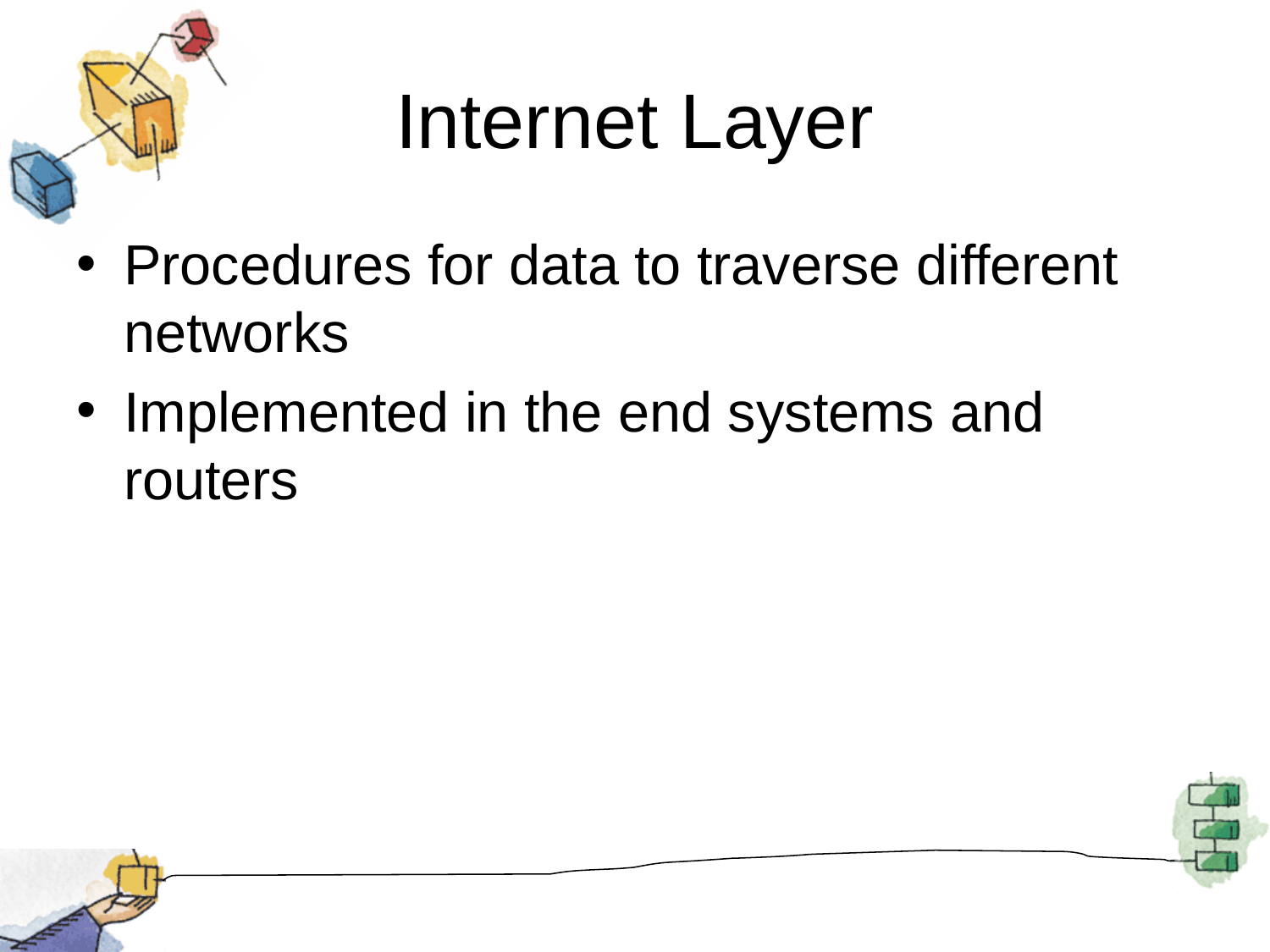

# Internet Layer
Procedures for data to traverse different networks
Implemented in the end systems and routers